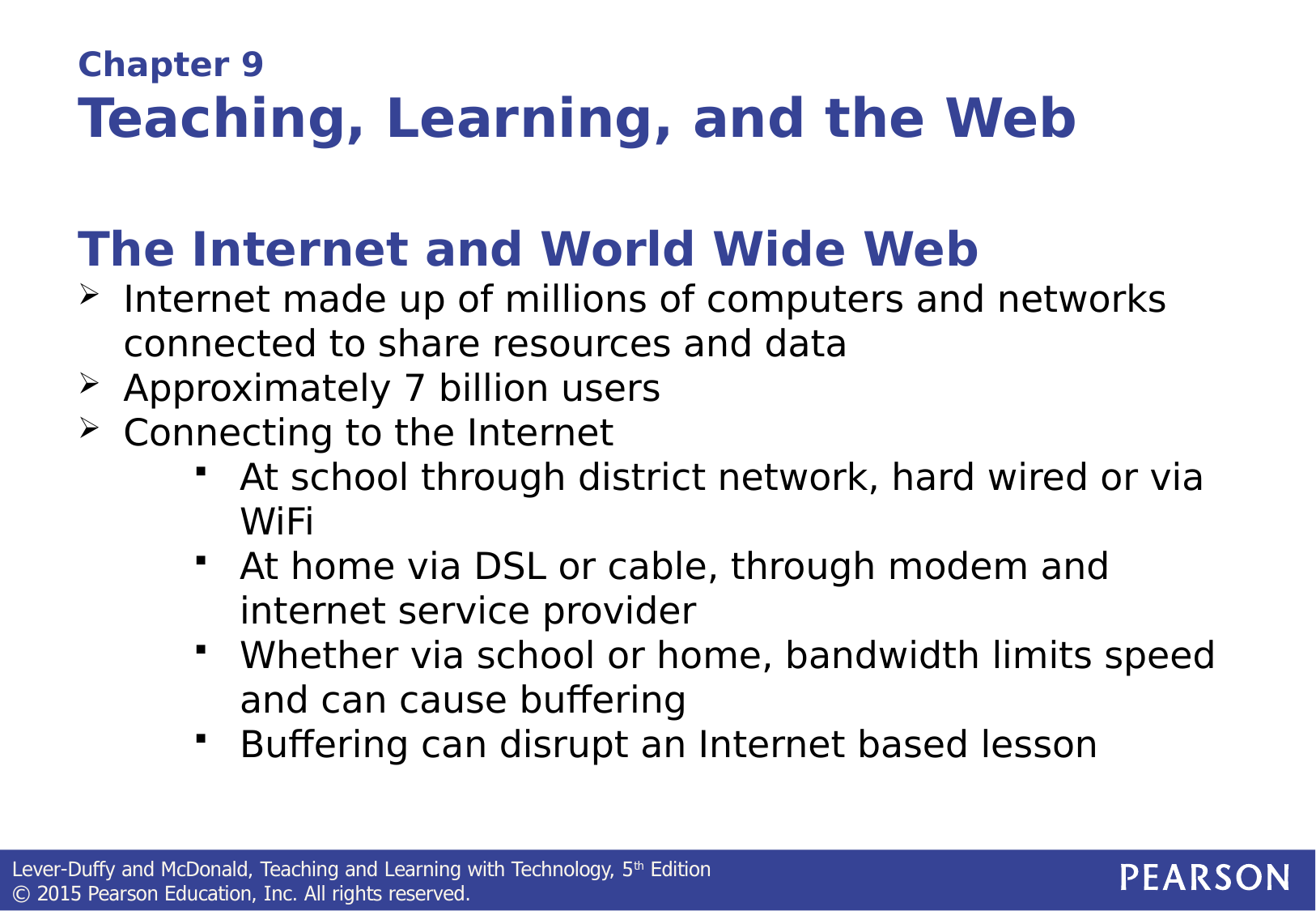

# Chapter 9 Teaching, Learning, and the Web
The Internet and World Wide Web
Internet made up of millions of computers and networks connected to share resources and data
Approximately 7 billion users
Connecting to the Internet
At school through district network, hard wired or via WiFi
At home via DSL or cable, through modem and internet service provider
Whether via school or home, bandwidth limits speed and can cause buffering
Buffering can disrupt an Internet based lesson